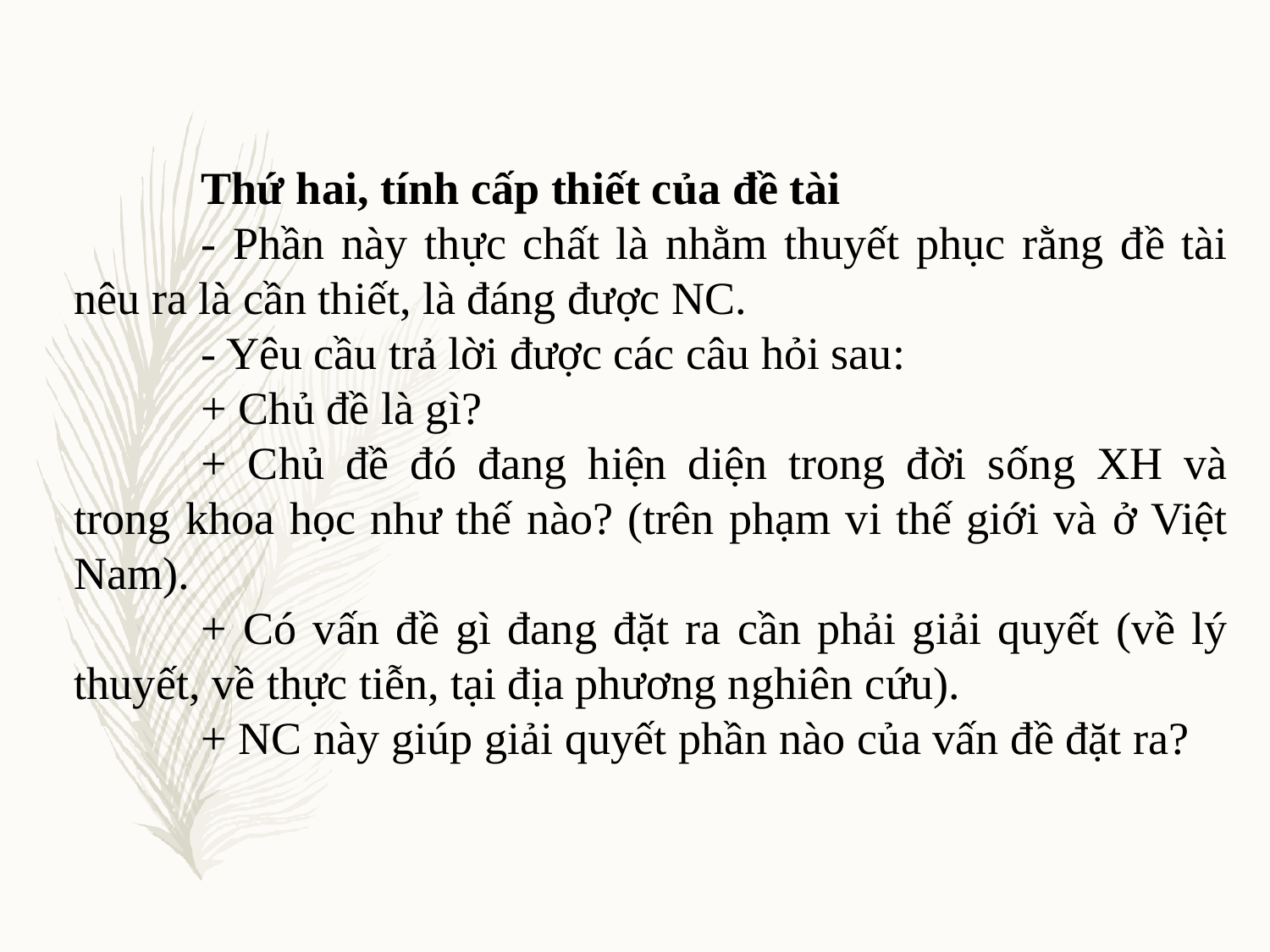

Thứ hai, tính cấp thiết của đề tài
	- Phần này thực chất là nhằm thuyết phục rằng đề tài nêu ra là cần thiết, là đáng được NC.
	- Yêu cầu trả lời được các câu hỏi sau:
	+ Chủ đề là gì?
	+ Chủ đề đó đang hiện diện trong đời sống XH và trong khoa học như thế nào? (trên phạm vi thế giới và ở Việt Nam).
	+ Có vấn đề gì đang đặt ra cần phải giải quyết (về lý thuyết, về thực tiễn, tại địa phương nghiên cứu).
	+ NC này giúp giải quyết phần nào của vấn đề đặt ra?